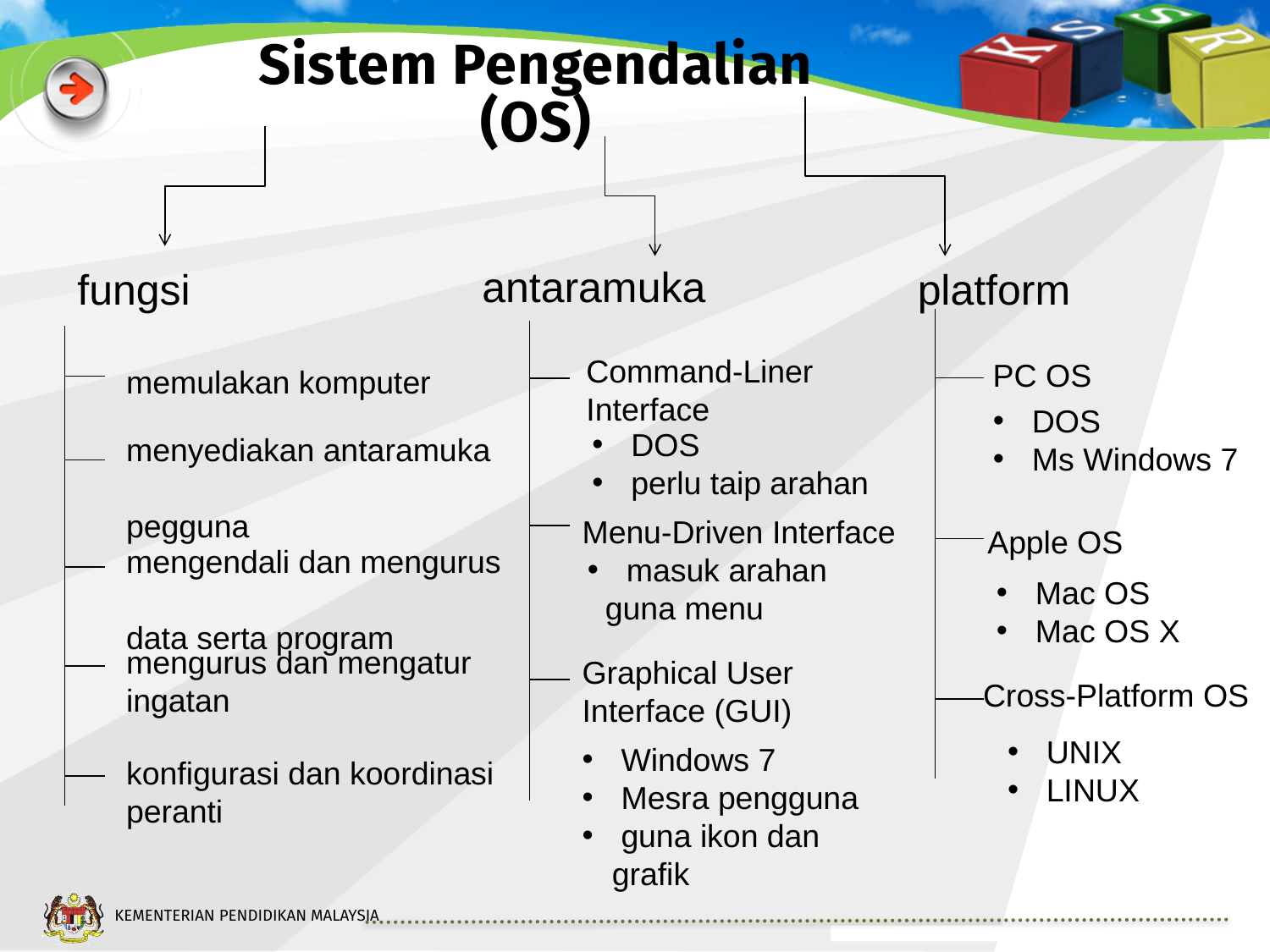

# Sistem Pengendalian (OS)
antaramuka
fungsi
platform
 Command-Liner
 Interface
 PC OS
 memulakan komputer
 DOS
 Ms Windows 7
 DOS
 perlu taip arahan

 menyediakan antaramuka
 pegguna
Menu-Driven Interface
Apple OS
 mengendali dan mengurus
 data serta program
 masuk arahan
  guna menu

 Mac OS
 Mac OS X
 mengurus dan mengatur
 ingatan
Graphical User Interface (GUI)
 Cross-Platform OS
 UNIX
 LINUX
 Windows 7
 Mesra pengguna
 guna ikon dan grafik

 konfigurasi dan koordinasi
 peranti